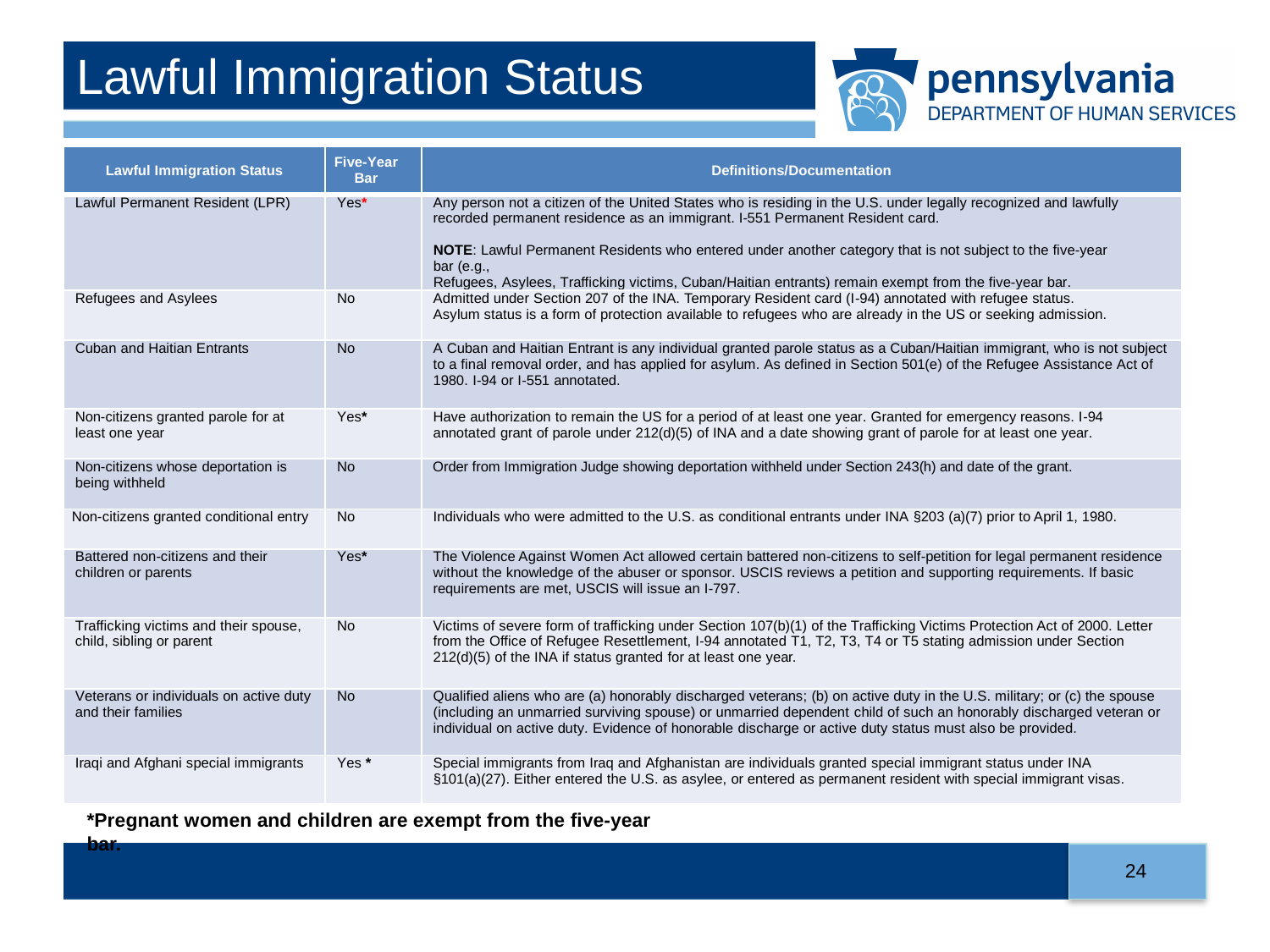

# Lawful Immigration Status
| Lawful Immigration Status | Five-Year Bar | Definitions/Documentation |
| --- | --- | --- |
| Lawful Permanent Resident (LPR) | Yes\* | Any person not a citizen of the United States who is residing in the U.S. under legally recognized and lawfully recorded permanent residence as an immigrant. I-551 Permanent Resident card. NOTE: Lawful Permanent Residents who entered under another category that is not subject to the five-year bar (e.g., Refugees, Asylees, Trafficking victims, Cuban/Haitian entrants) remain exempt from the five-year bar. |
| Refugees and Asylees | No | Admitted under Section 207 of the INA. Temporary Resident card (I-94) annotated with refugee status. Asylum status is a form of protection available to refugees who are already in the US or seeking admission. |
| Cuban and Haitian Entrants | No | A Cuban and Haitian Entrant is any individual granted parole status as a Cuban/Haitian immigrant, who is not subject to a final removal order, and has applied for asylum. As defined in Section 501(e) of the Refugee Assistance Act of 1980. I-94 or I-551 annotated. |
| Non-citizens granted parole for at least one year | Yes\* | Have authorization to remain the US for a period of at least one year. Granted for emergency reasons. I-94 annotated grant of parole under 212(d)(5) of INA and a date showing grant of parole for at least one year. |
| Non-citizens whose deportation is being withheld | No | Order from Immigration Judge showing deportation withheld under Section 243(h) and date of the grant. |
| Non-citizens granted conditional entry | No | Individuals who were admitted to the U.S. as conditional entrants under INA §203 (a)(7) prior to April 1, 1980. |
| Battered non-citizens and their children or parents | Yes\* | The Violence Against Women Act allowed certain battered non-citizens to self-petition for legal permanent residence without the knowledge of the abuser or sponsor. USCIS reviews a petition and supporting requirements. If basic requirements are met, USCIS will issue an I-797. |
| Trafficking victims and their spouse, child, sibling or parent | No | Victims of severe form of trafficking under Section 107(b)(1) of the Trafficking Victims Protection Act of 2000. Letter from the Office of Refugee Resettlement, I-94 annotated T1, T2, T3, T4 or T5 stating admission under Section 212(d)(5) of the INA if status granted for at least one year. |
| Veterans or individuals on active duty and their families | No | Qualified aliens who are (a) honorably discharged veterans; (b) on active duty in the U.S. military; or (c) the spouse (including an unmarried surviving spouse) or unmarried dependent child of such an honorably discharged veteran or individual on active duty. Evidence of honorable discharge or active duty status must also be provided. |
| Iraqi and Afghani special immigrants | Yes \* | Special immigrants from Iraq and Afghanistan are individuals granted special immigrant status under INA §101(a)(27). Either entered the U.S. as asylee, or entered as permanent resident with special immigrant visas. |
*Pregnant women and children are exempt from the five-year bar.
24